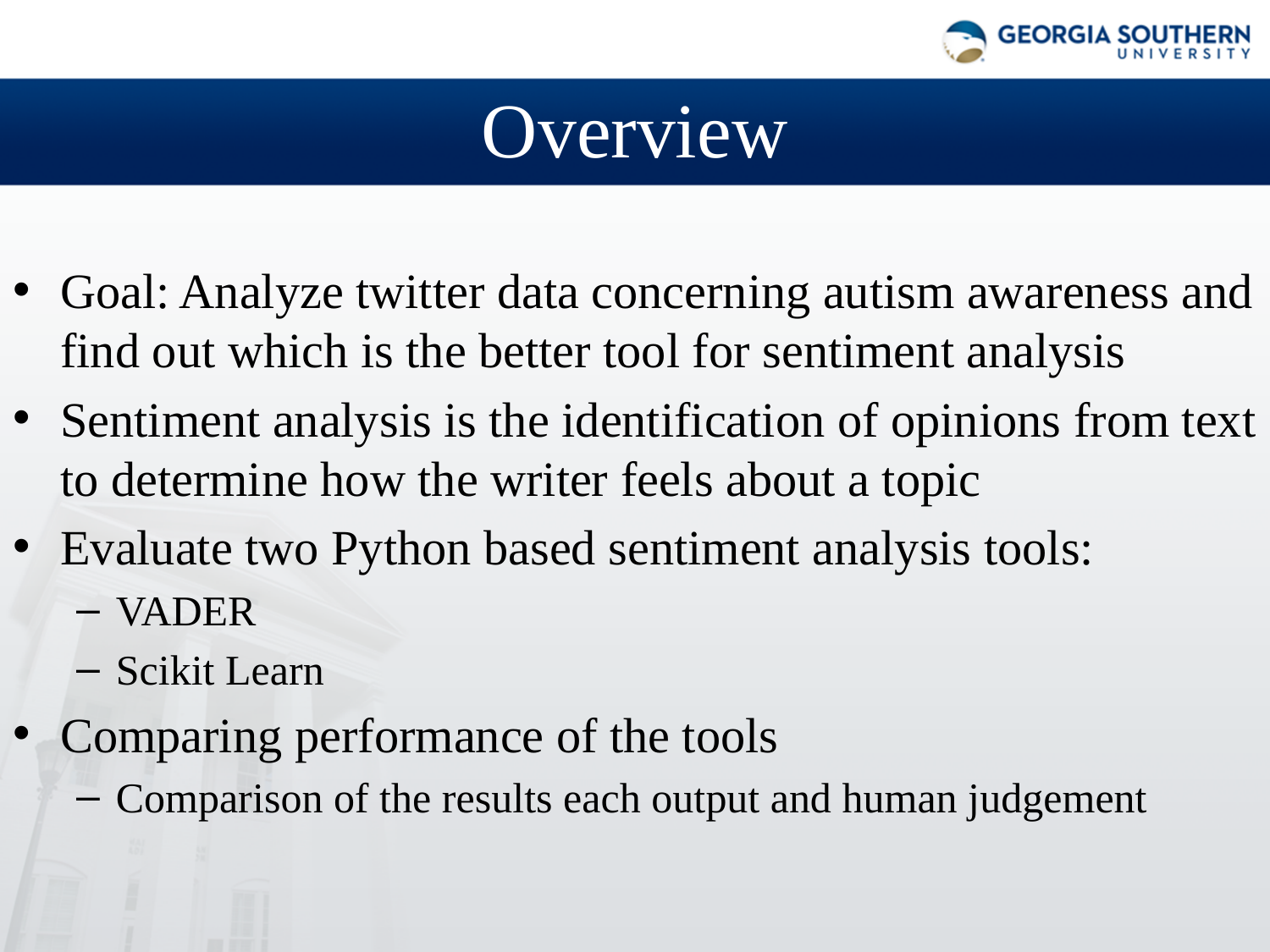

# Overview

Goal: Analyze twitter data concerning autism awareness and find out which is the better tool for sentiment analysis
Sentiment analysis is the identification of opinions from text to determine how the writer feels about a topic
Evaluate two Python based sentiment analysis tools:
VADER
Scikit Learn
Comparing performance of the tools
Comparison of the results each output and human judgement